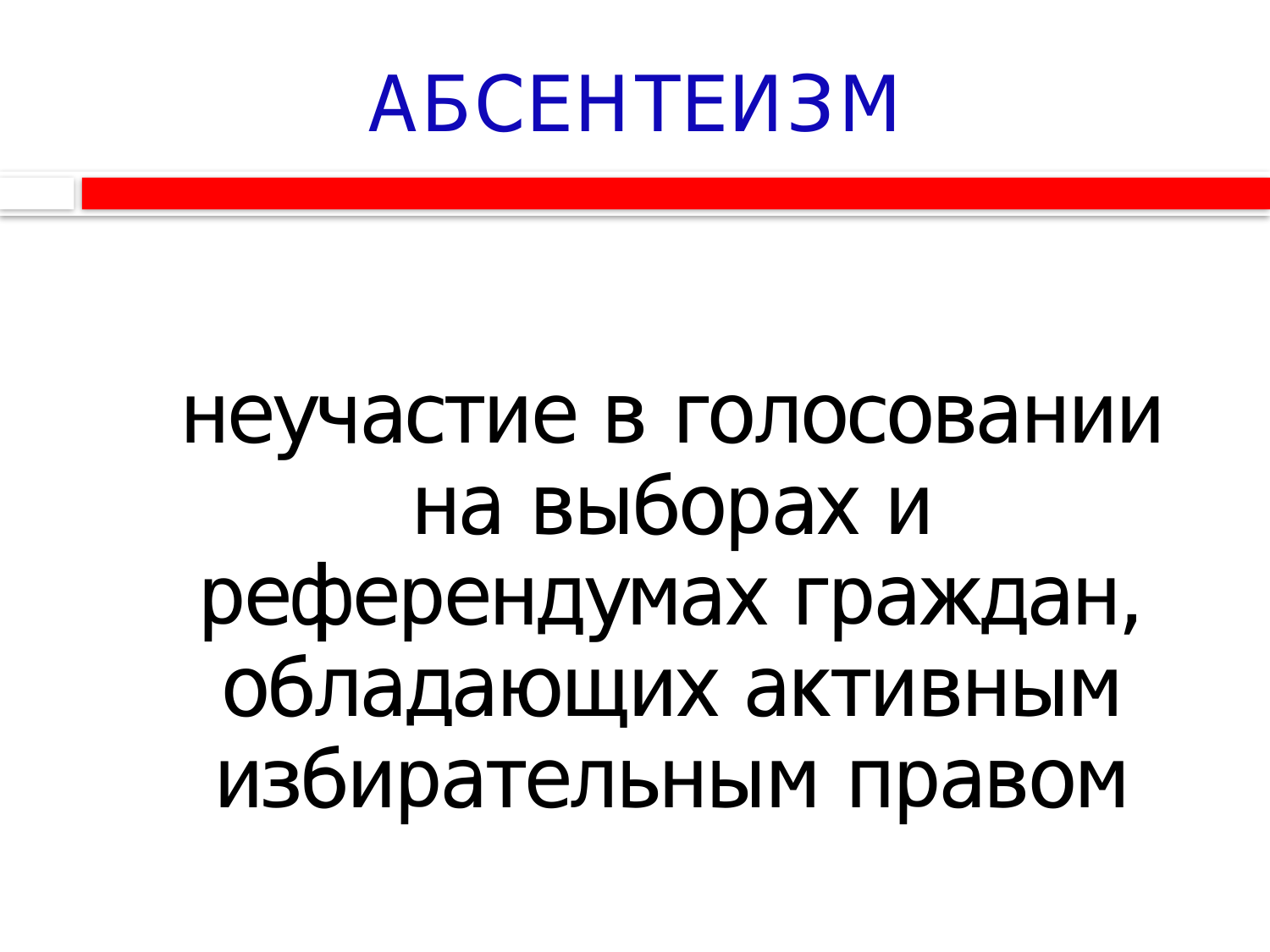

# АБСЕНТЕИЗМ

неучастие в голосовании на выборах и референдумах граждан, обладающих активным избирательным правом